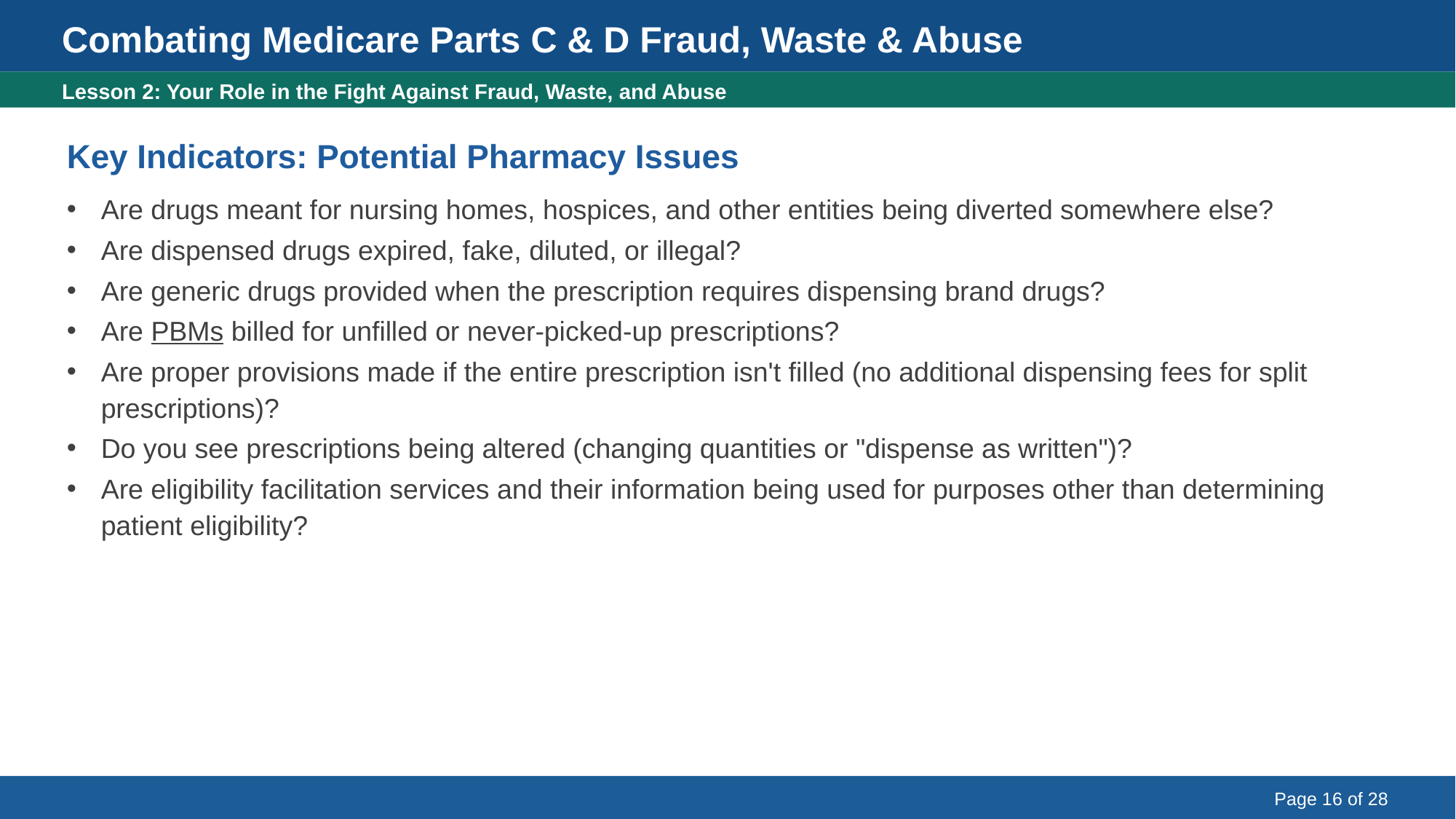

Combating Medicare Parts C & D Fraud, Waste & Abuse
Key Indicators: Potential Pharmacy Issues

Lesson 2: Your Role in the Fight Against Fraud, Waste, and Abuse
Key Indicators: Potential Pharmacy Issues
Are drugs meant for nursing homes, hospices, and other entities being diverted somewhere else?
Are dispensed drugs expired, fake, diluted, or illegal?
Are generic drugs provided when the prescription requires dispensing brand drugs?
Are PBMs billed for unfilled or never-picked-up prescriptions?
Are proper provisions made if the entire prescription isn't filled (no additional dispensing fees for split prescriptions)?
Do you see prescriptions being altered (changing quantities or "dispense as written")?
Are eligibility facilitation services and their information being used for purposes other than determining patient eligibility?

Page 16 of 28